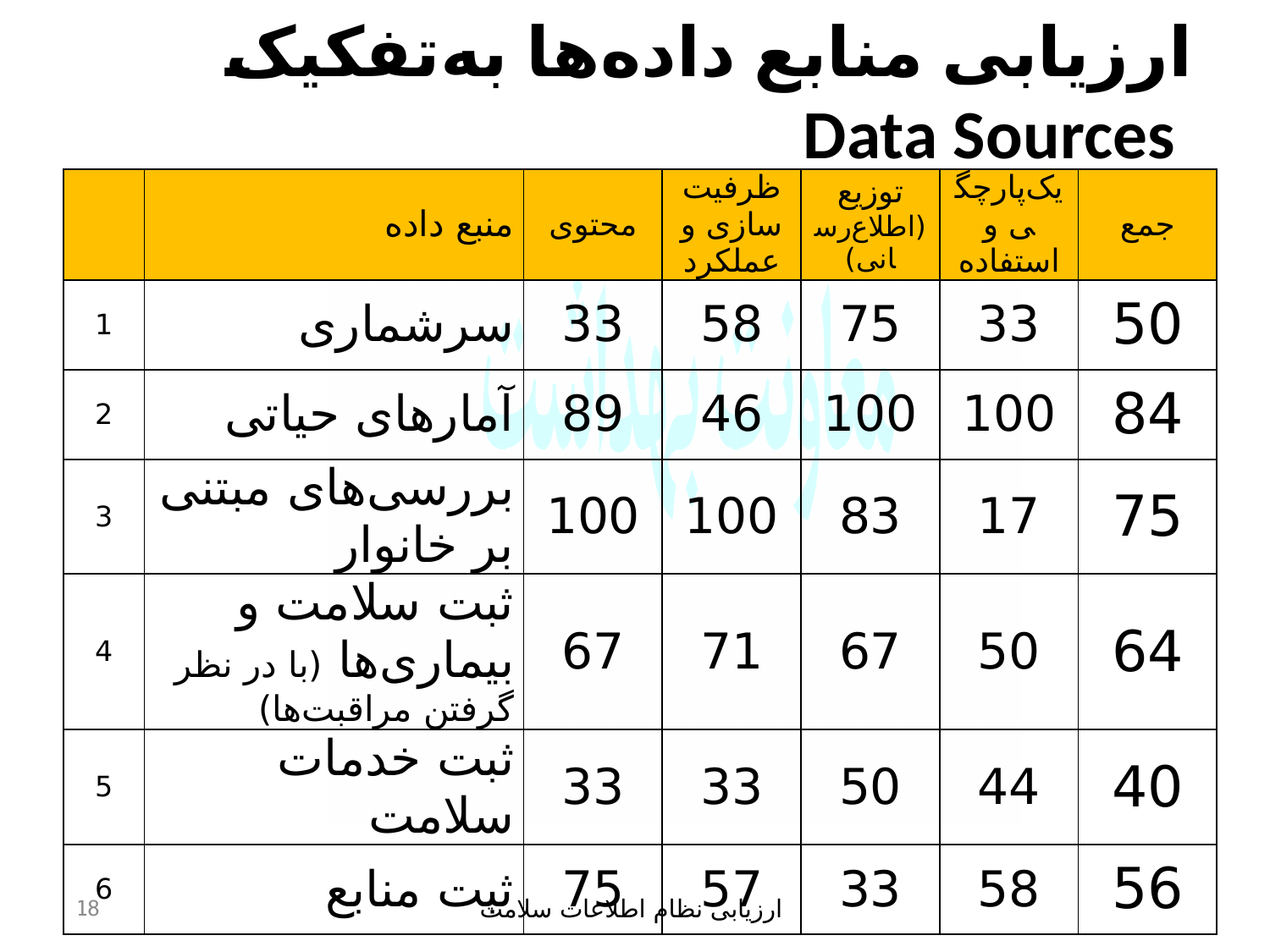

# ارزیابی منابع داده‌ها به‌تفکیک Data Sources
|  | منبع داده | محتوی | ظرفیت‌سازی و عملکرد | توزیع (اطلاع‌رسانی) | یک‌پارچگی و استفاده | جمع |
| --- | --- | --- | --- | --- | --- | --- |
| 1 | سرشماری | 33 | 58 | 75 | 33 | 50 |
| 2 | آمارهای حیاتی | 89 | 46 | 100 | 100 | 84 |
| 3 | بررسی‌های مبتنی بر خانوار | 100 | 100 | 83 | 17 | 75 |
| 4 | ثبت سلامت و بیماری‌ها (با در نظر گرفتن مراقبت‌ها) | 67 | 71 | 67 | 50 | 64 |
| 5 | ثبت خدمات سلامت | 33 | 33 | 50 | 44 | 40 |
| 6 | ثبت منابع | 75 | 57 | 33 | 58 | 56 |
18
ارزیابی نظام اطلاعات سلامت